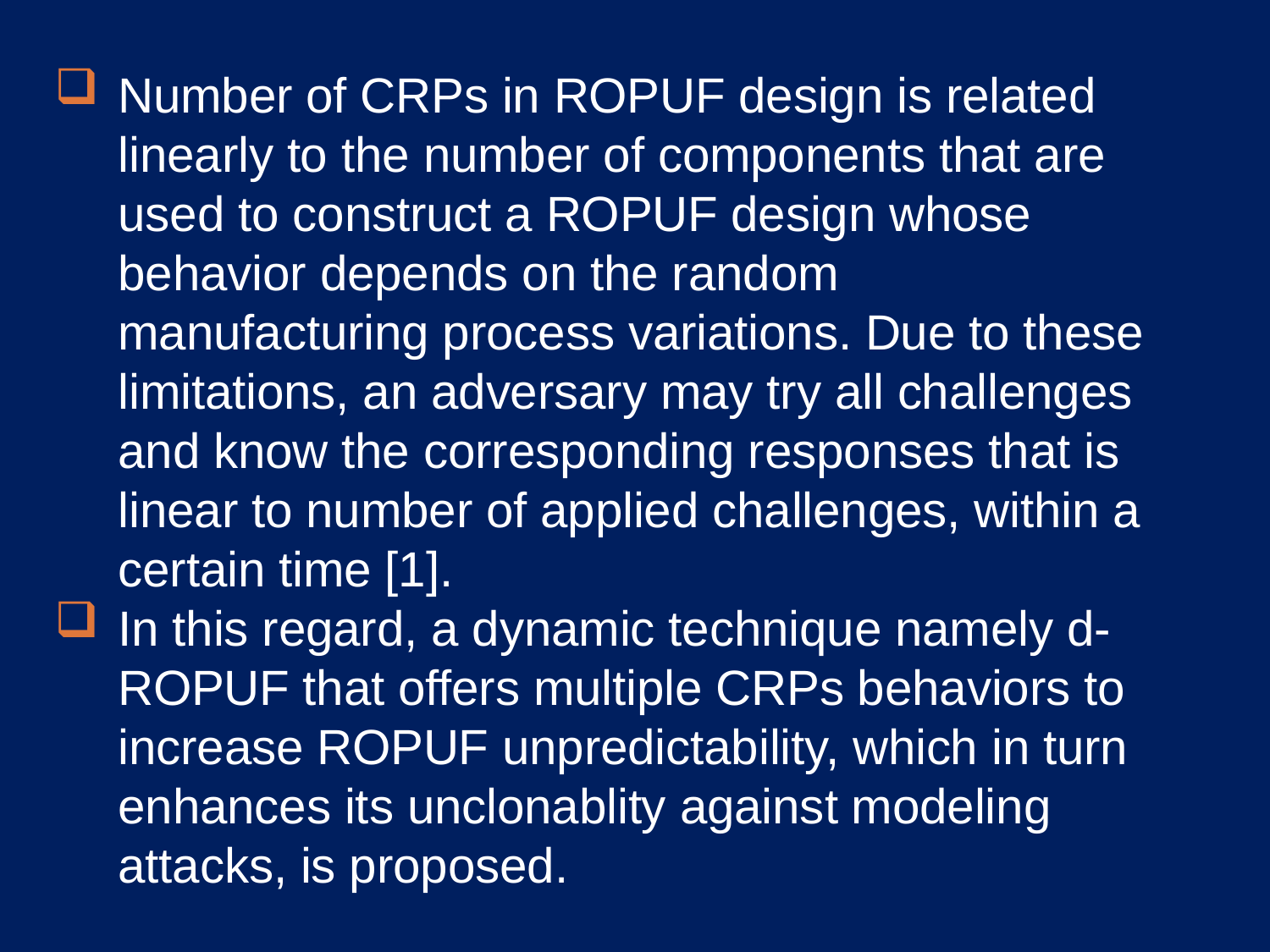

Number of CRPs in ROPUF design is related linearly to the number of components that are used to construct a ROPUF design whose behavior depends on the random manufacturing process variations. Due to these limitations, an adversary may try all challenges and know the corresponding responses that is linear to number of applied challenges, within a certain time [1].
In this regard, a dynamic technique namely d-ROPUF that offers multiple CRPs behaviors to increase ROPUF unpredictability, which in turn enhances its unclonablity against modeling attacks, is proposed.